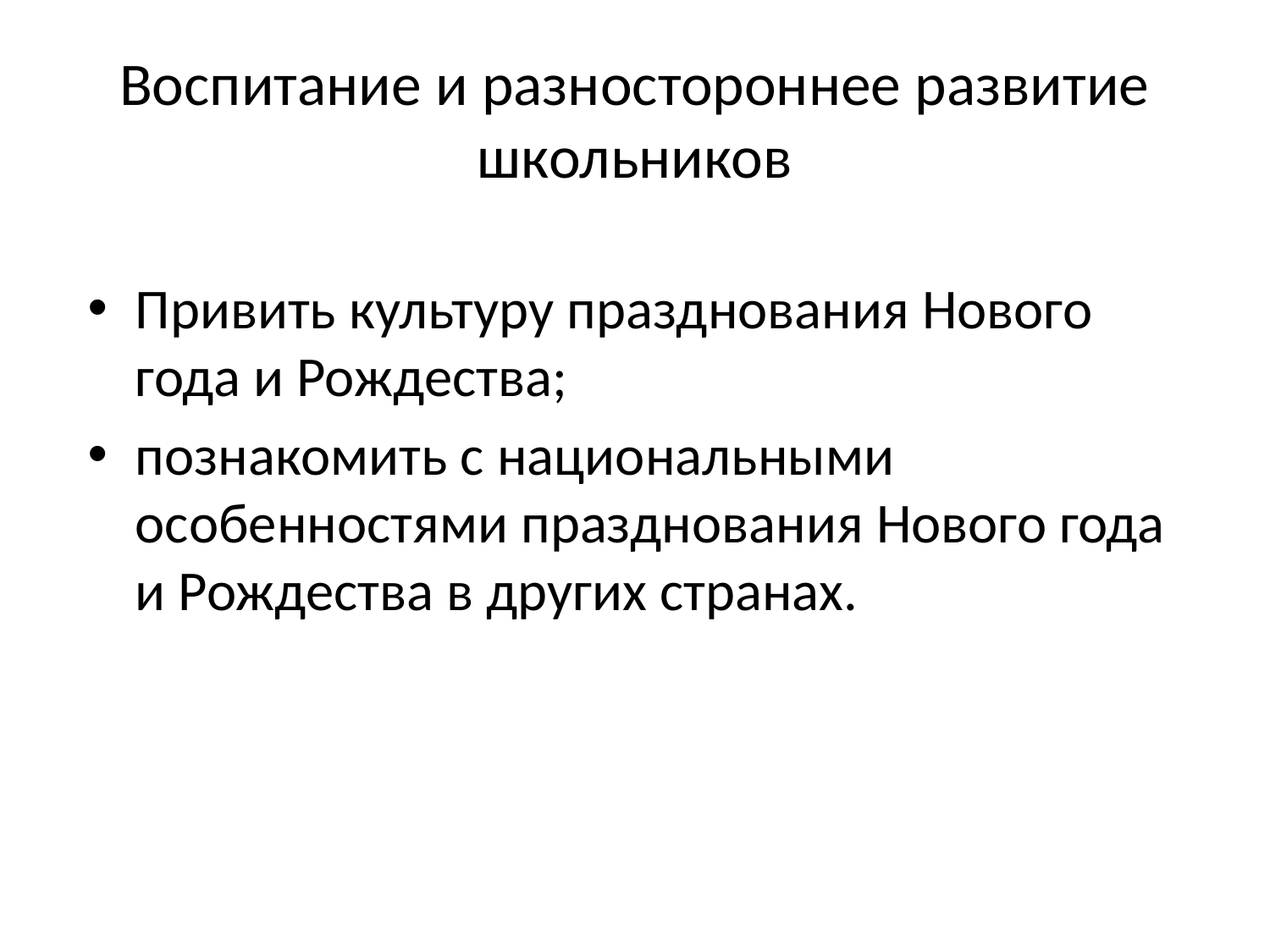

# Воспитание и разностороннее развитие школьников
Привить культуру празднования Нового года и Рождества;
познакомить с национальными особенностями празднования Нового года и Рождества в других странах.